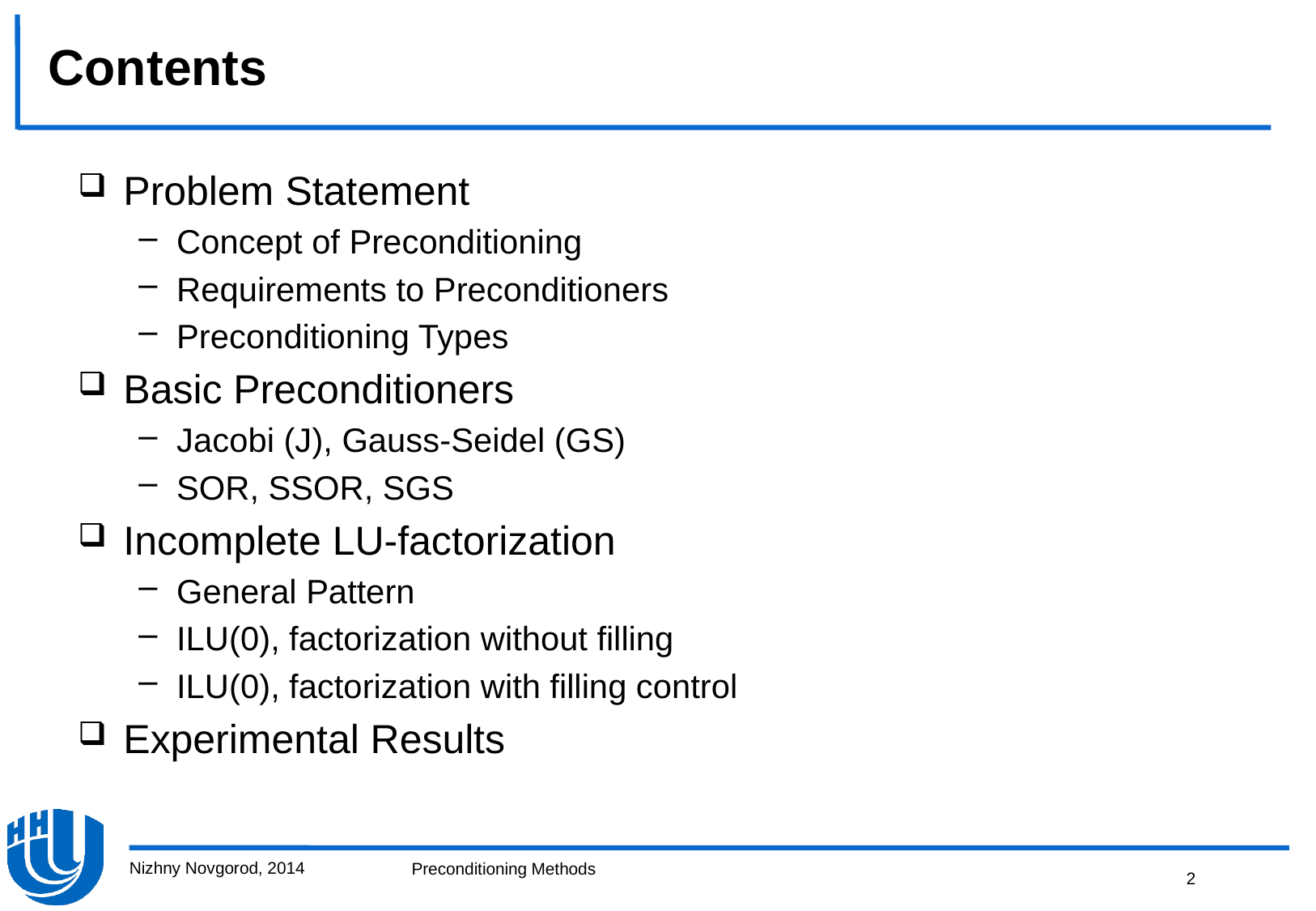

# Contents
Problem Statement
Concept of Preconditioning
Requirements to Preconditioners
Preconditioning Types
Basic Preconditioners
Jacobi (J), Gauss-Seidel (GS)
SOR, SSOR, SGS
Incomplete LU-factorization
General Pattern
ILU(0), factorization without filling
ILU(0), factorization with filling control
Experimental Results
Nizhny Novgorod, 2014
2
Preconditioning Methods